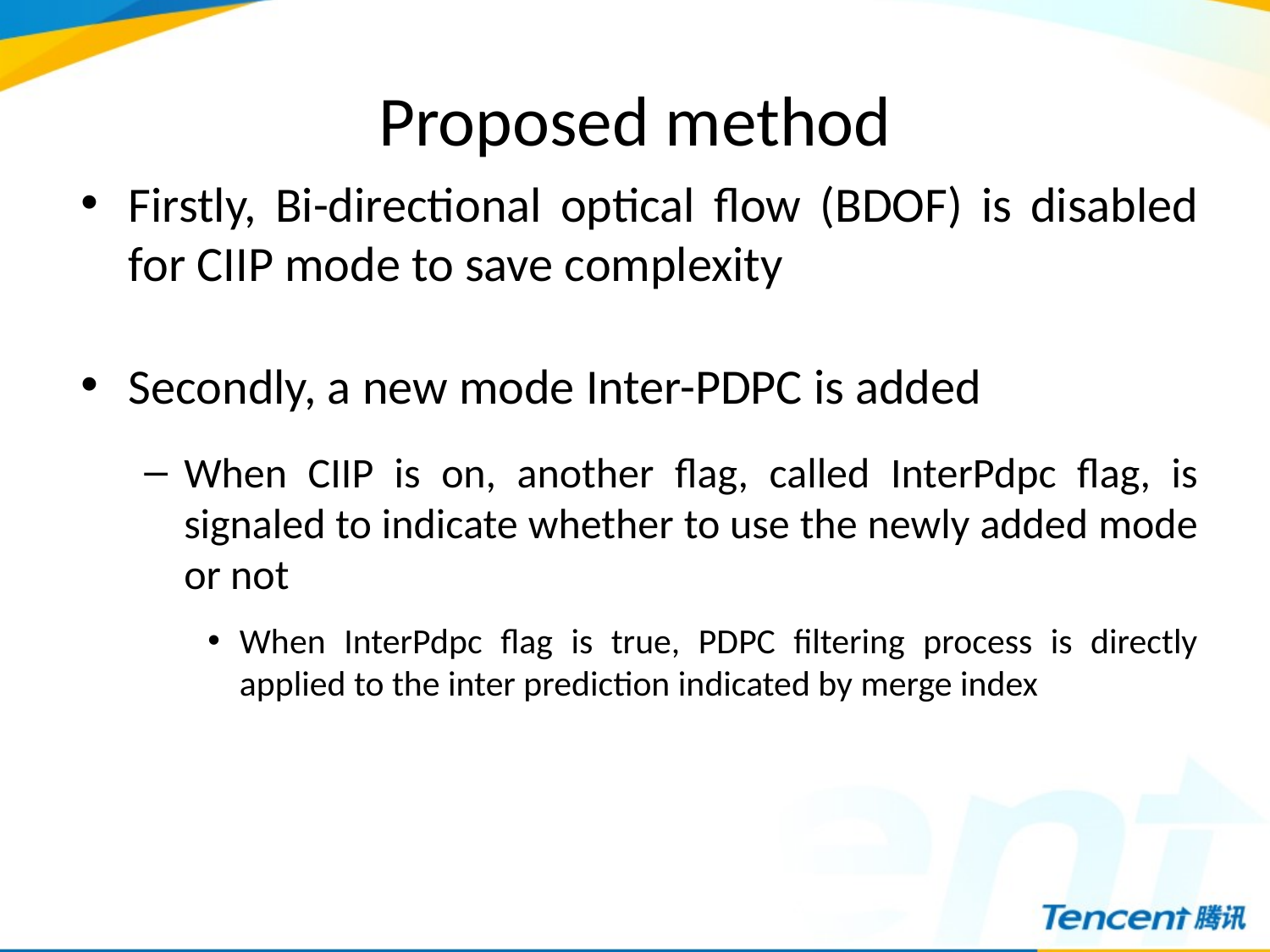

# Proposed method
Firstly, Bi-directional optical flow (BDOF) is disabled for CIIP mode to save complexity
Secondly, a new mode Inter-PDPC is added
When CIIP is on, another flag, called InterPdpc flag, is signaled to indicate whether to use the newly added mode or not
When InterPdpc flag is true, PDPC filtering process is directly applied to the inter prediction indicated by merge index